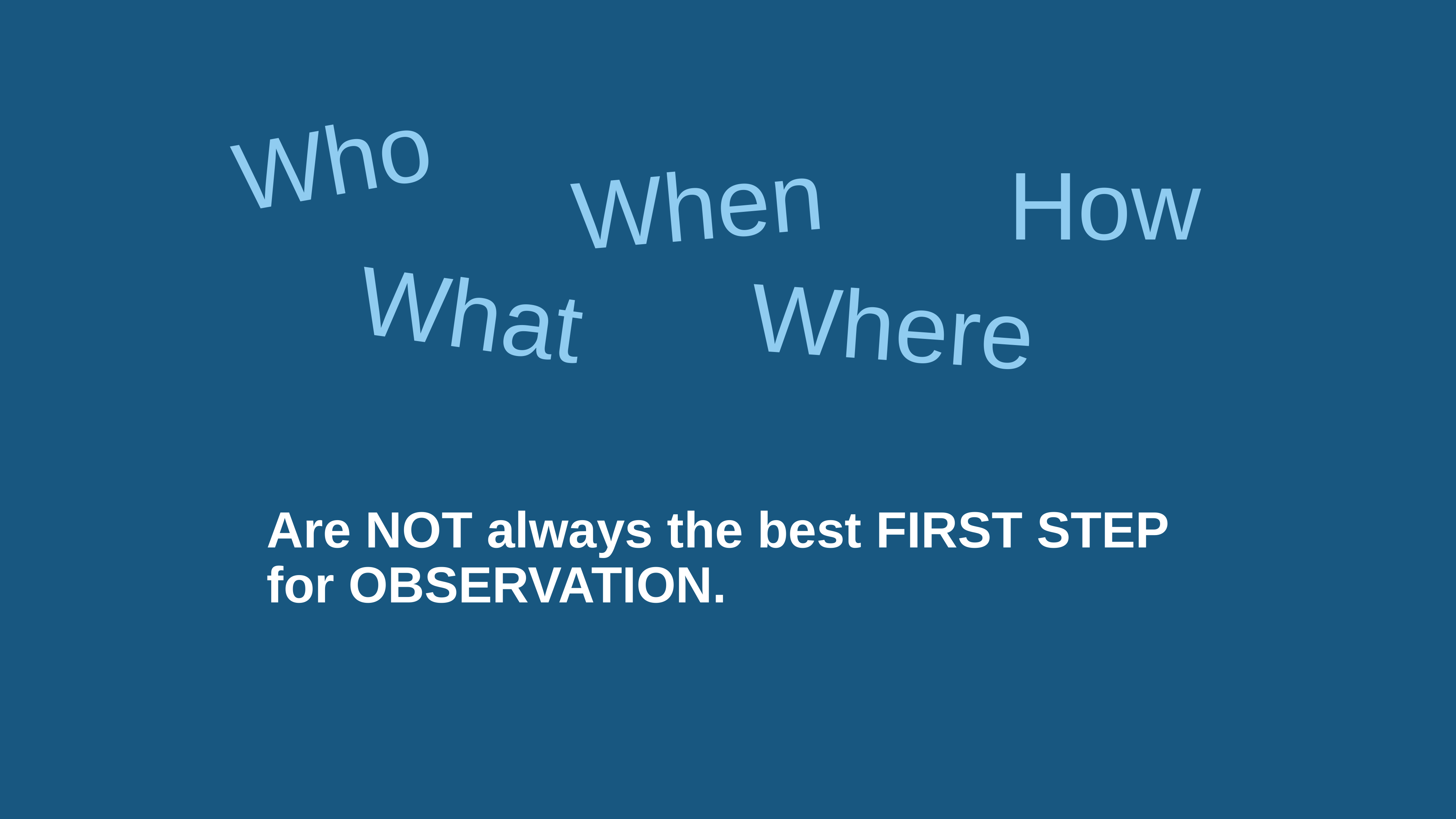

Who
When
How
What
Where
Are NOT always the best first step for OBSERVATION.